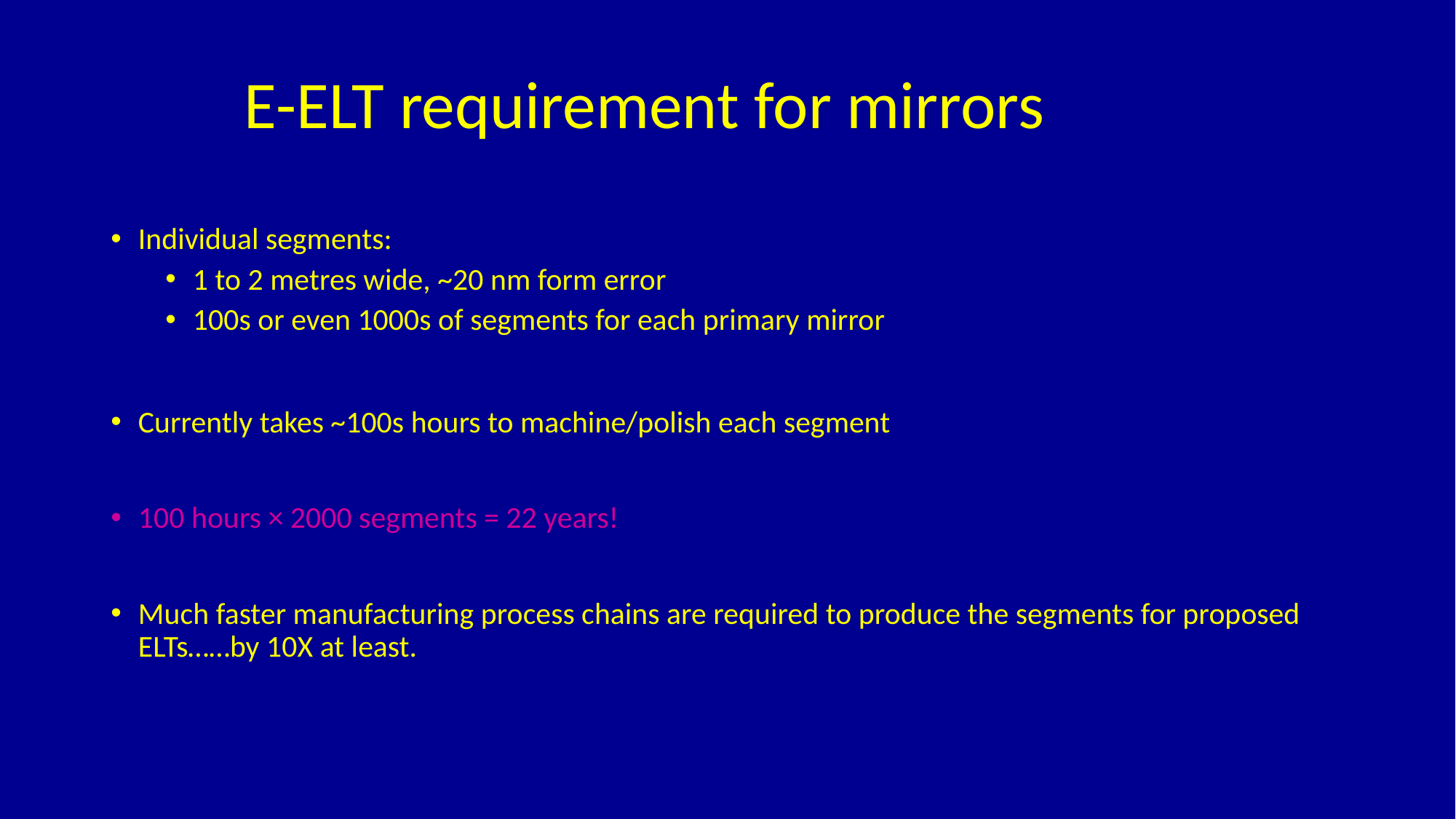

# E-ELT requirement for mirrors
Individual segments:
1 to 2 metres wide, ~20 nm form error
100s or even 1000s of segments for each primary mirror

Currently takes ~100s hours to machine/polish each segment

100 hours × 2000 segments = 22 years!

Much faster manufacturing process chains are required to produce the segments for proposed ELTs……by 10X at least.